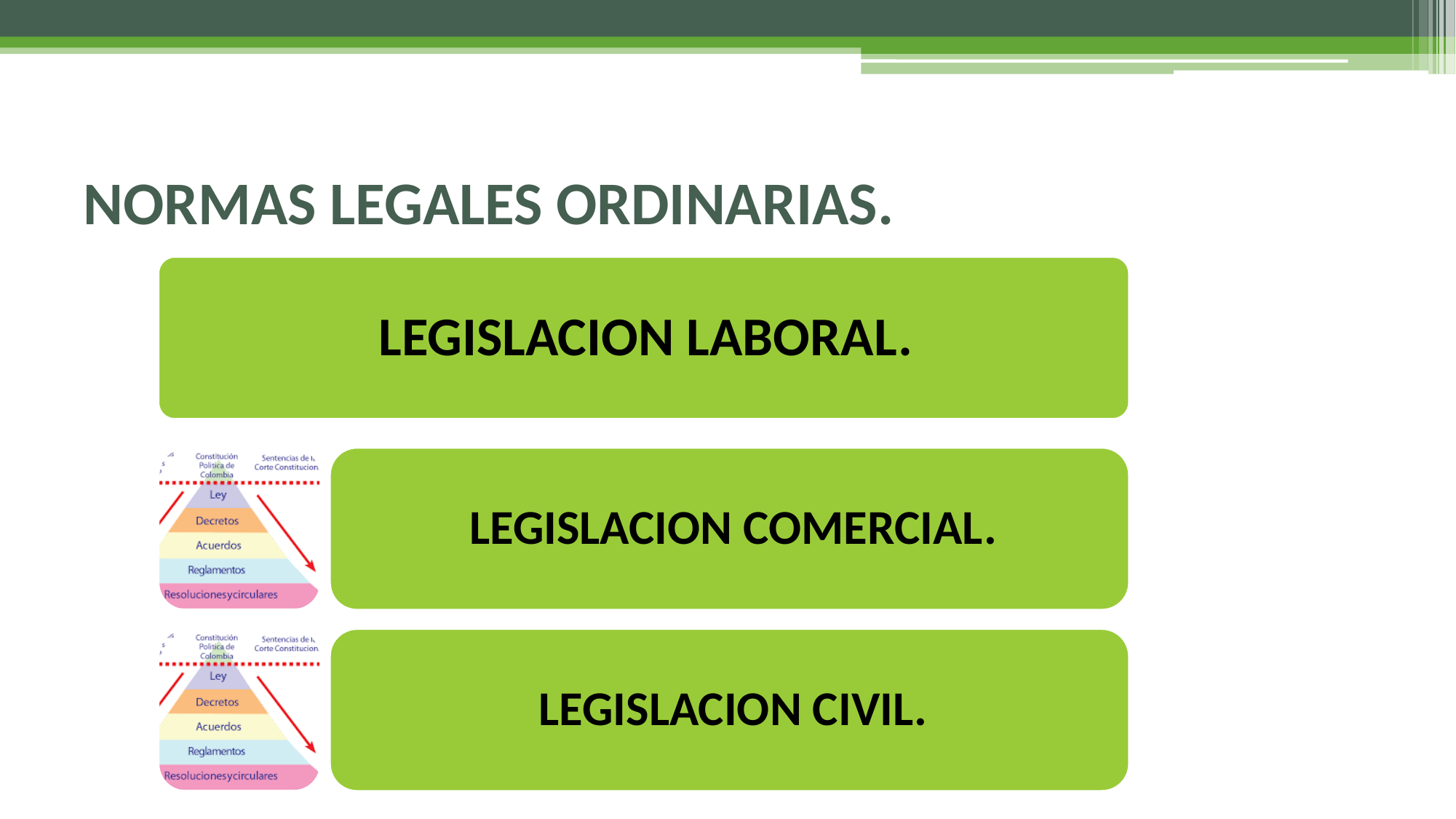

# NORMAS LEGALES ORDINARIAS.
LEGISLACION LABORAL.
LEGISLACION COMERCIAL.
LEGISLACION CIVIL.